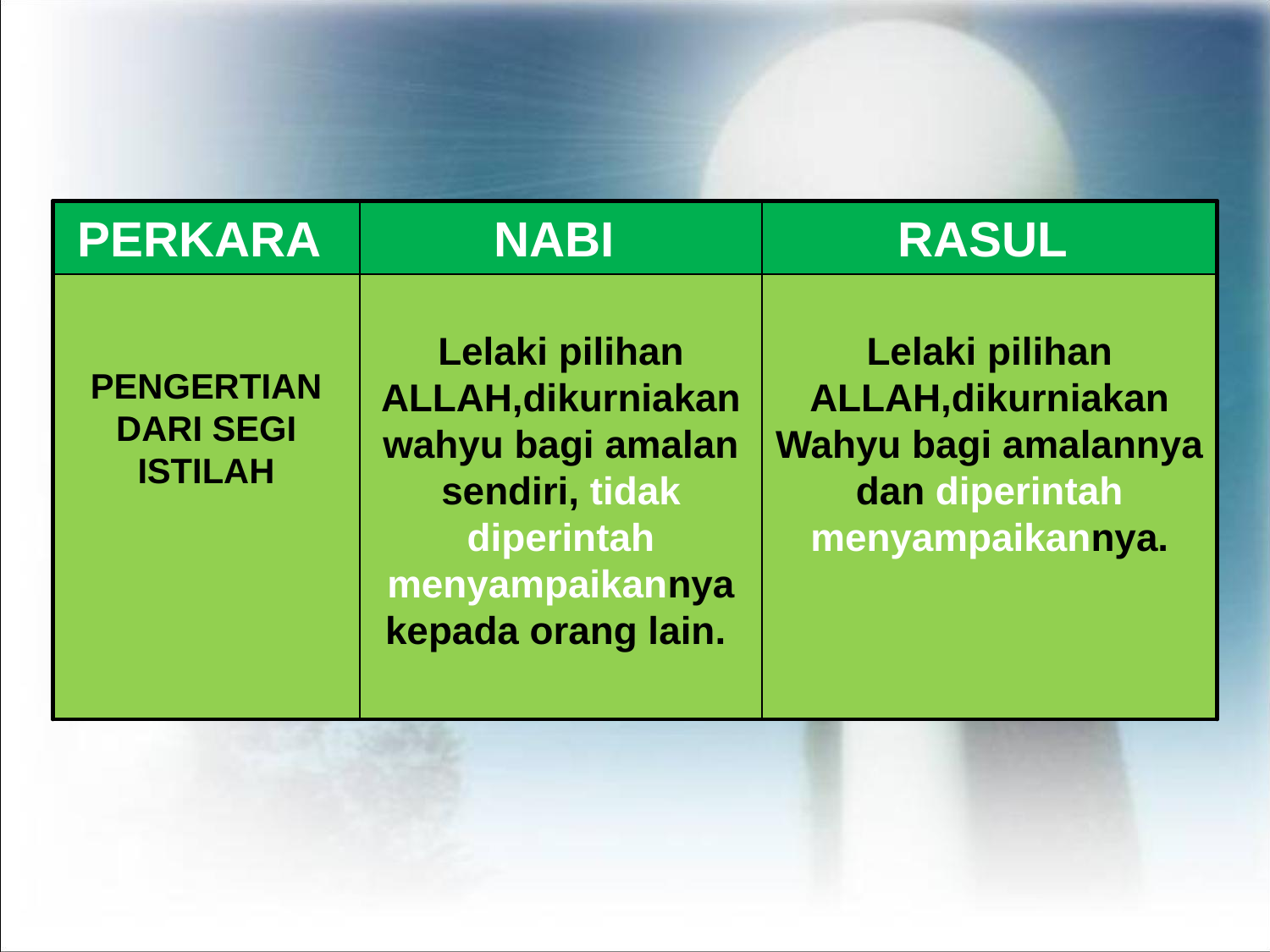

PERKARA
NABI
RASUL

PENGERTIAN DARI SEGI ISTILAH

Lelaki pilihan ALLAH,dikurniakan wahyu bagi amalan sendiri, tidak diperintah menyampaikannya kepada orang lain.

Lelaki pilihan ALLAH,dikurniakan Wahyu bagi amalannya dan diperintah menyampaikannya.